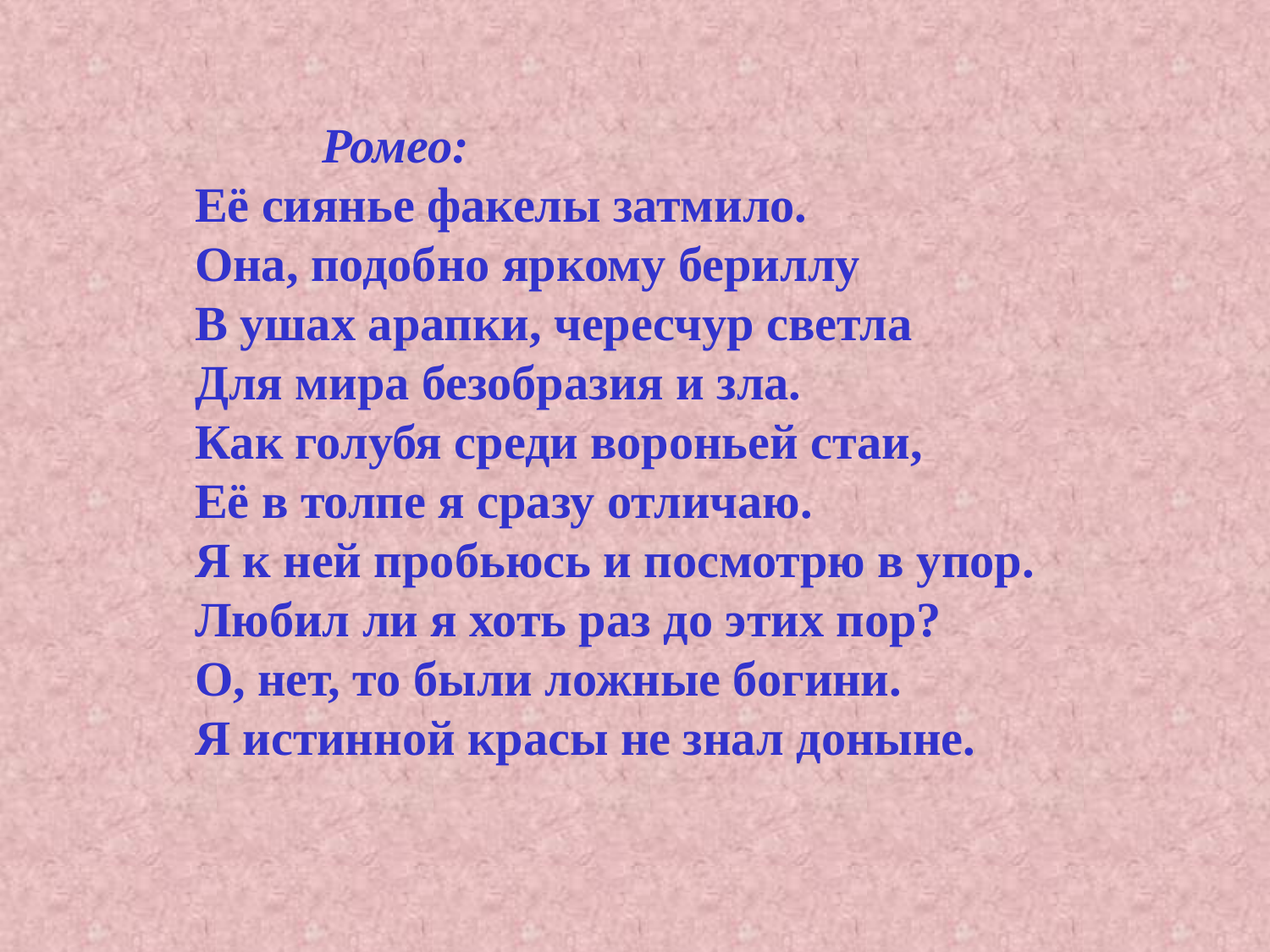

Ромео:
Её сиянье факелы затмило.
Она, подобно яркому бериллу
В ушах арапки, чересчур светла
Для мира безобразия и зла.
Как голубя среди вороньей стаи,
Её в толпе я сразу отличаю.
Я к ней пробьюсь и посмотрю в упор.
Любил ли я хоть раз до этих пор?
О, нет, то были ложные богини.
Я истинной красы не знал доныне.